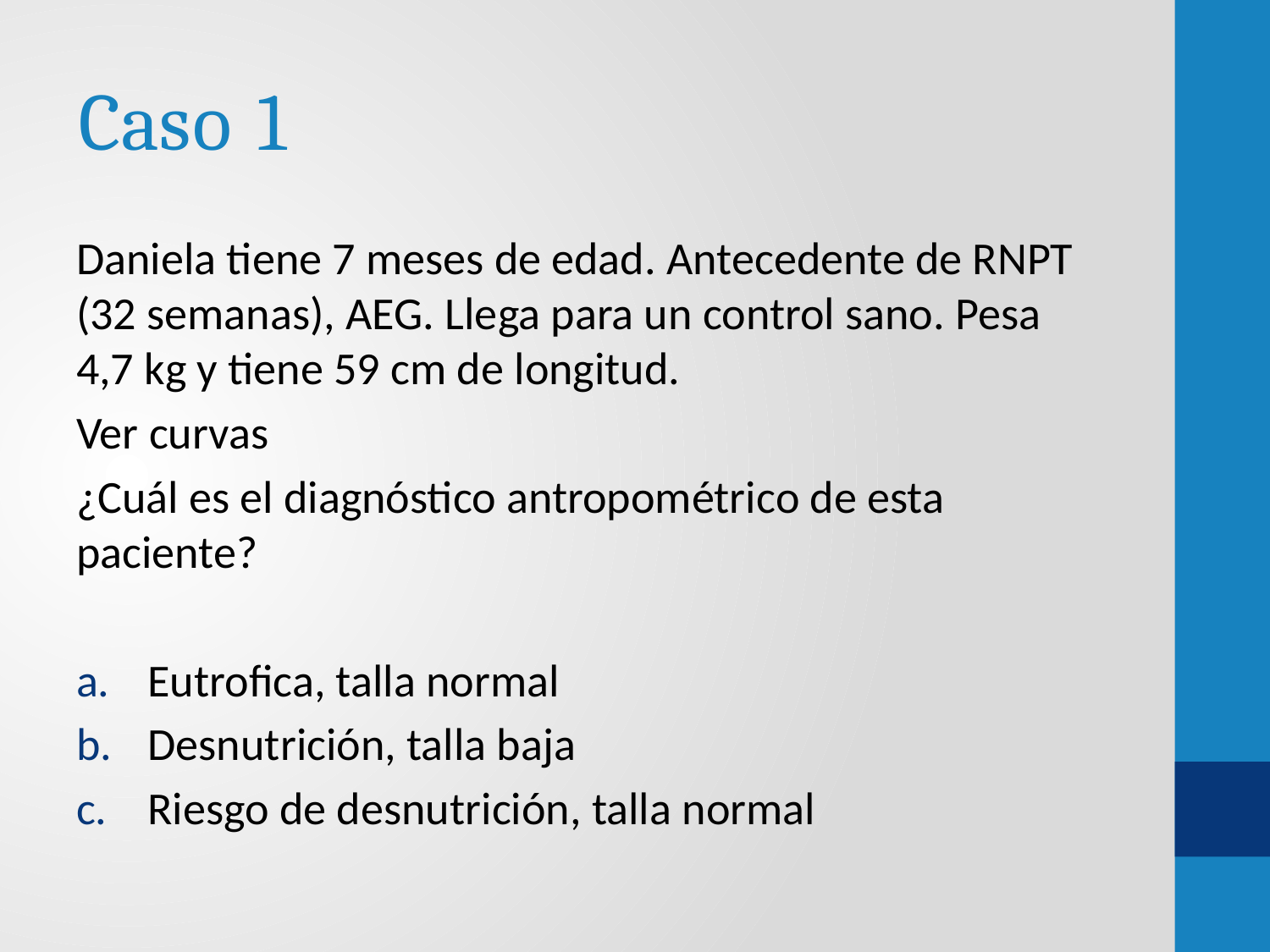

# Caso 1
Daniela tiene 7 meses de edad. Antecedente de RNPT (32 semanas), AEG. Llega para un control sano. Pesa 4,7 kg y tiene 59 cm de longitud.
Ver curvas
¿Cuál es el diagnóstico antropométrico de esta paciente?

Eutrofica, talla normal
Desnutrición, talla baja
Riesgo de desnutrición, talla normal